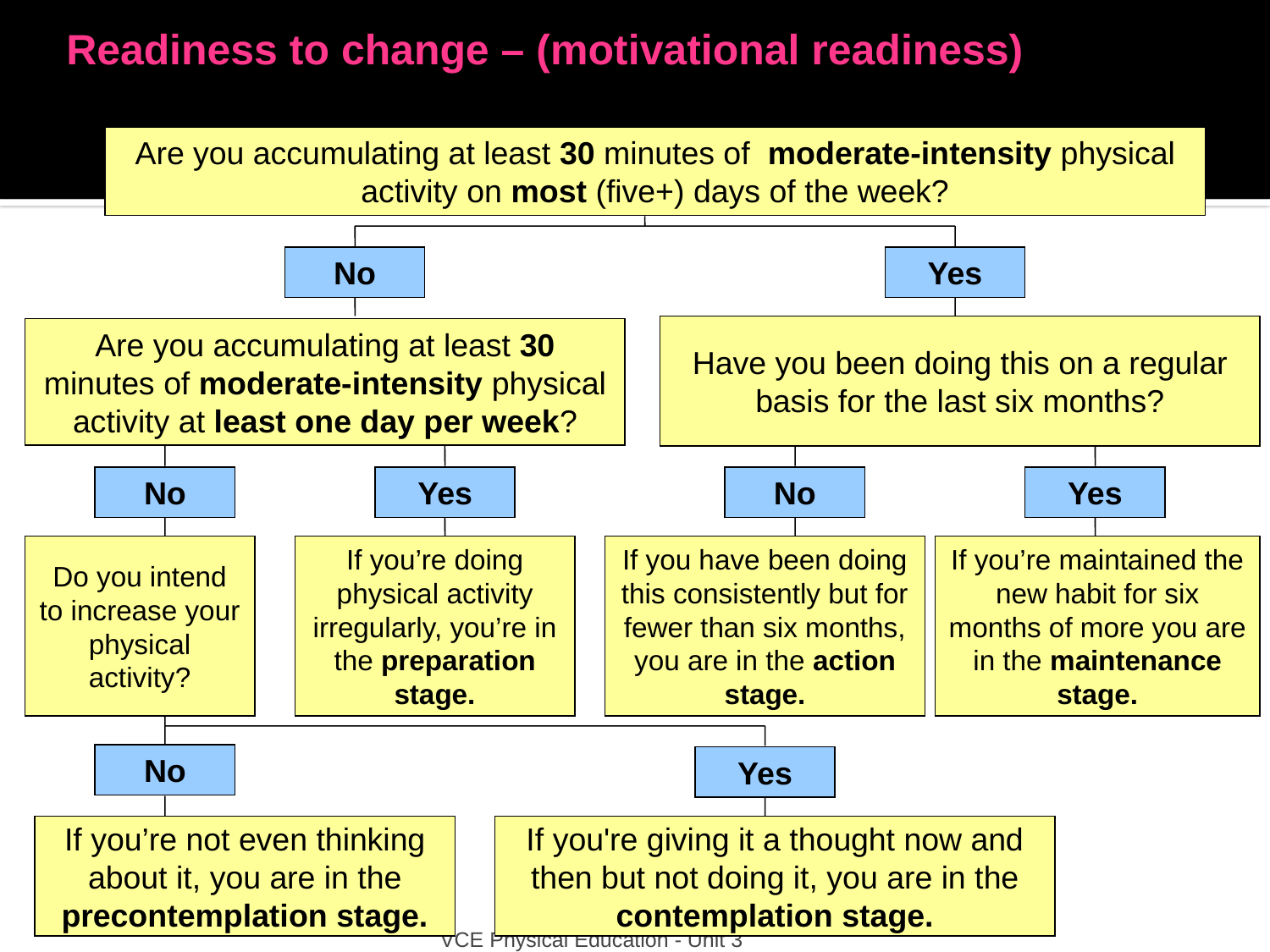

# Readiness to change – (motivational readiness)
Are you accumulating at least 30 minutes of  moderate-intensity physical activity on most (five+) days of the week?

No
Yes

Have you been doing this on a regular basis for the last six months?
Are you accumulating at least 30 minutes of moderate-intensity physical activity at least one day per week?

No
Yes
No
Yes

Do you intend to increase your physical activity?
If you’re doing physical activity irregularly, you’re in the preparation stage.
If you have been doing this consistently but for fewer than six months, you are in the action stage.
If you’re maintained the new habit for six months of more you are in the maintenance stage.

No
Yes

If you’re not even thinking about it, you are in the precontemplation stage.
If you're giving it a thought now and then but not doing it, you are in the contemplation stage.
VCE Physical Education - Unit 3